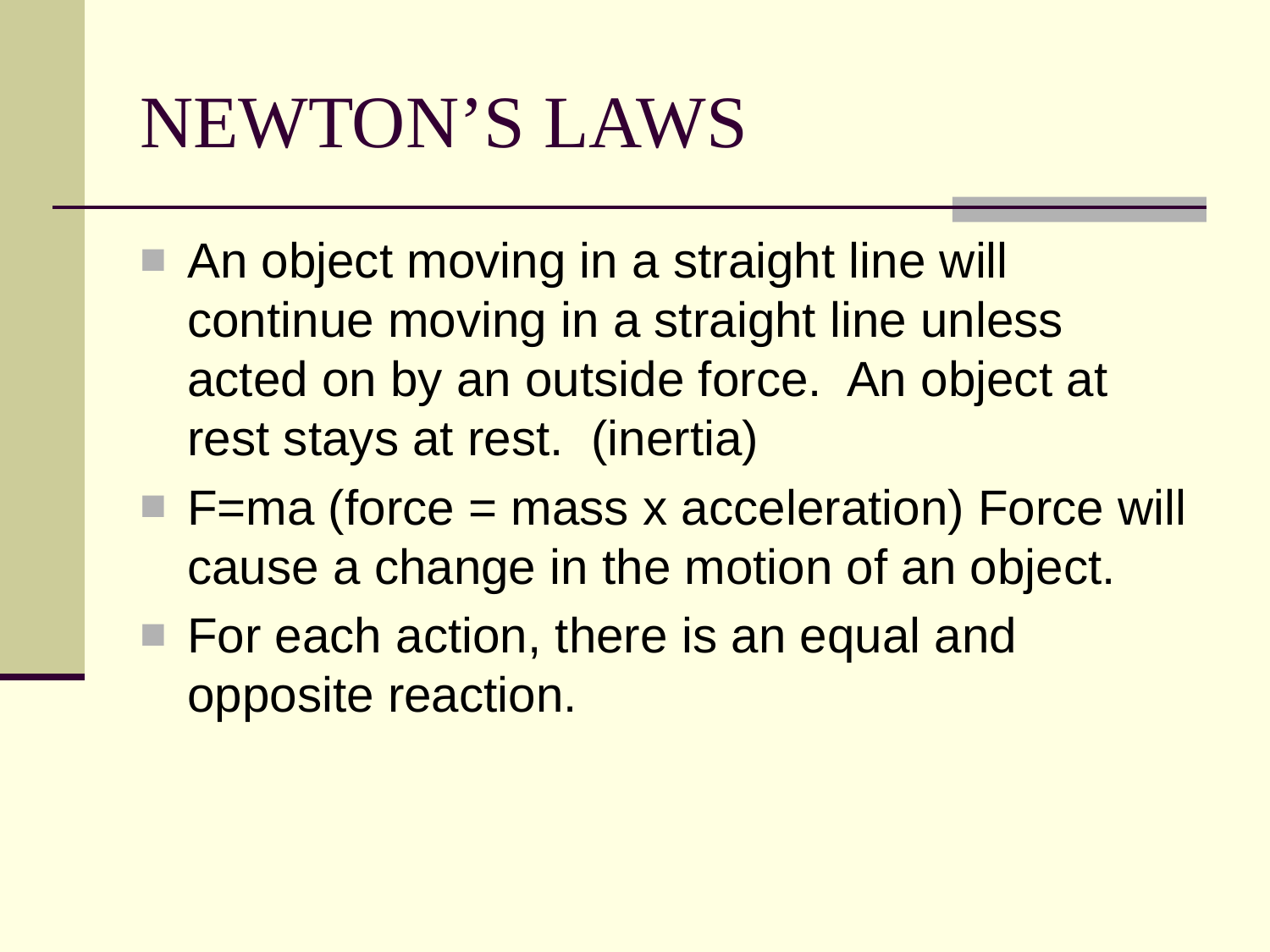

# NEWTON’S LAWS
An object moving in a straight line will continue moving in a straight line unless acted on by an outside force.  An object at rest stays at rest.  (inertia)
F=ma (force = mass x acceleration) Force will cause a change in the motion of an object.
For each action, there is an equal and opposite reaction.